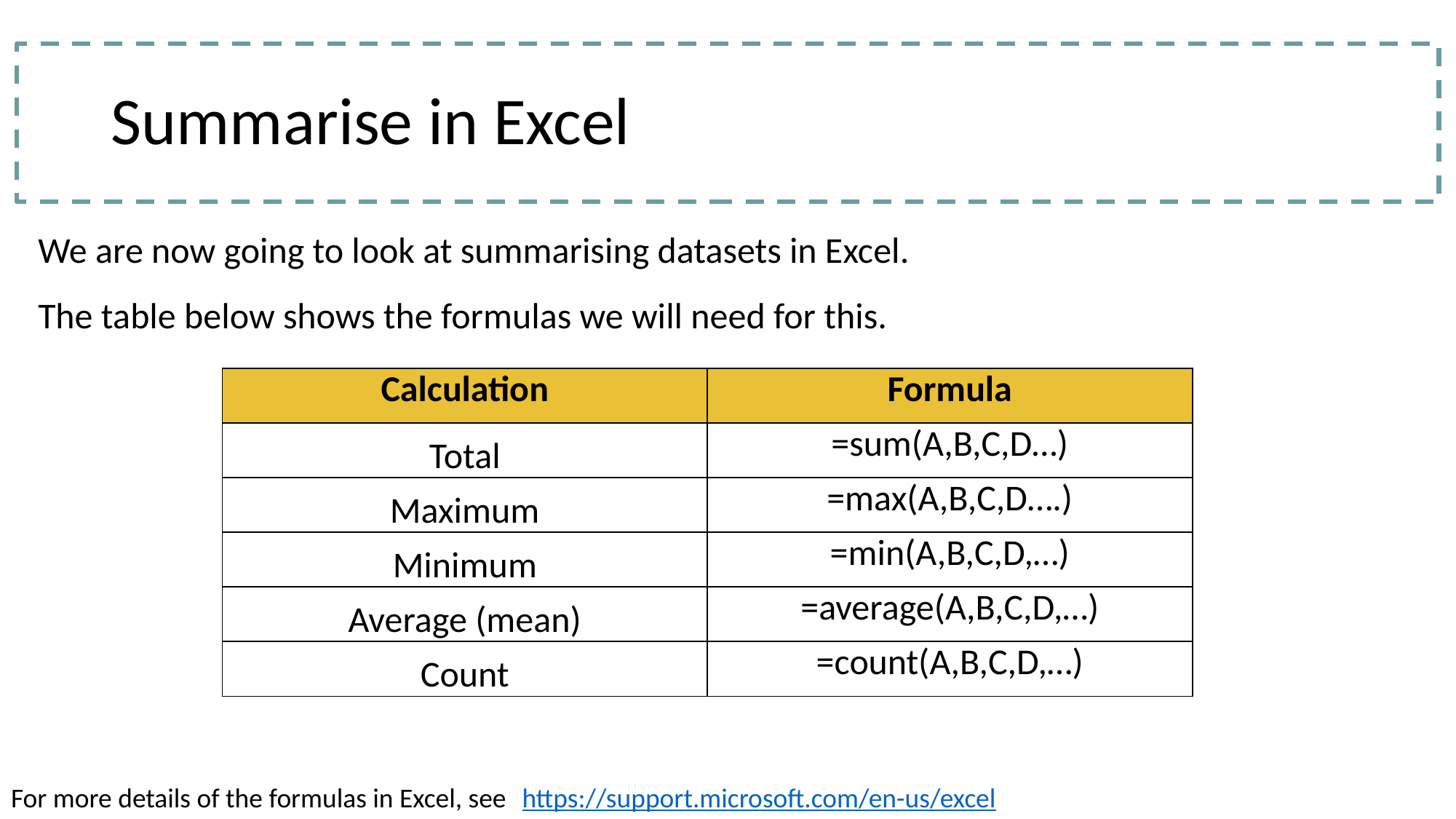

# Summarise in Excel
We are now going to look at summarising datasets in Excel.

The table below shows the formulas we will need for this.

| Calculation | Formula |
| --- | --- |
| Total | =sum(A,B,C,D…) |
| Maximum | =max(A,B,C,D….) |
| Minimum | =min(A,B,C,D,…) |
| Average (mean) | =average(A,B,C,D,…) |
| Count | =count(A,B,C,D,…) |
For more details of the formulas in Excel, see
https://support.microsoft.com/en-us/excel